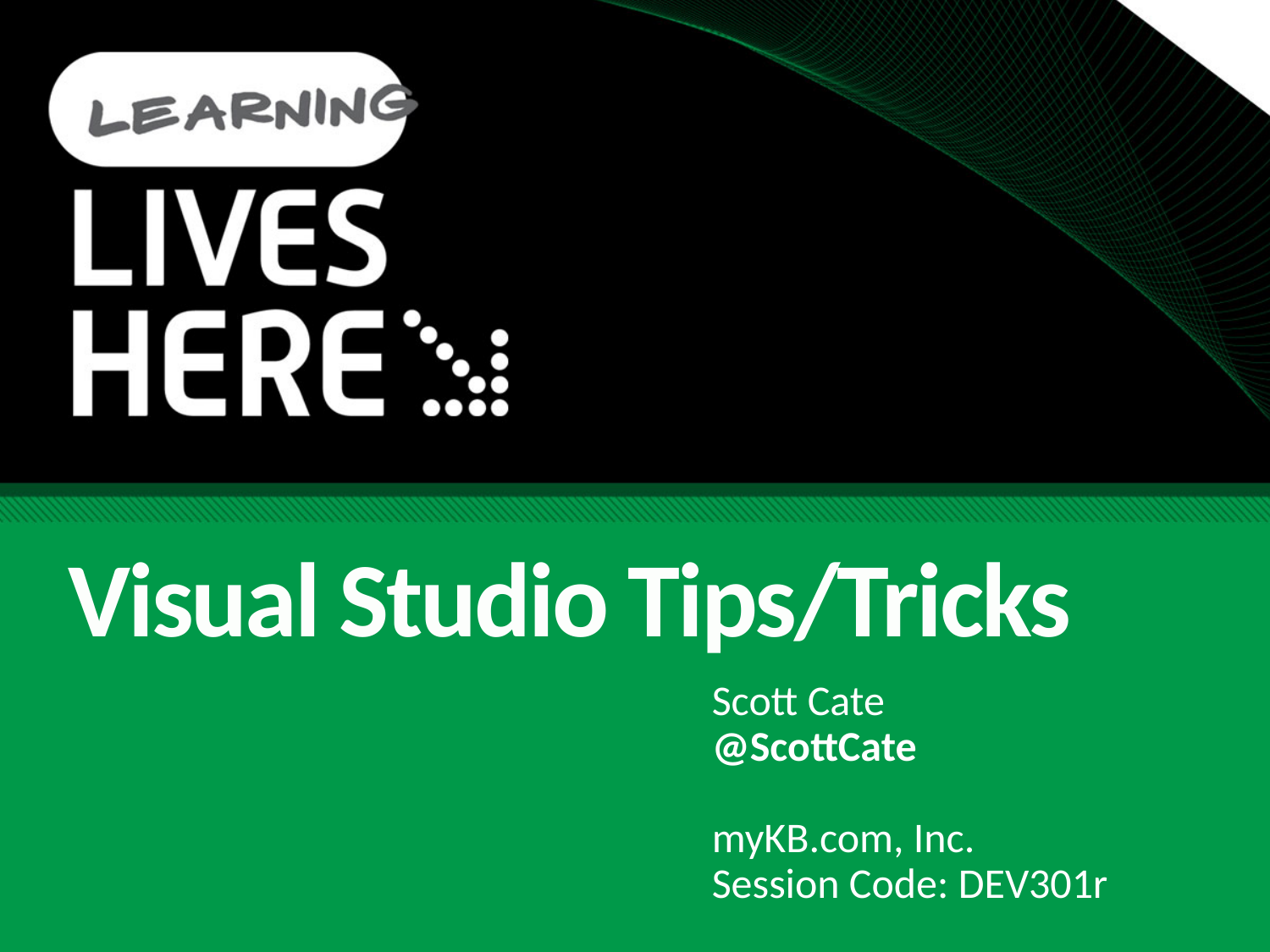

# Visual Studio Tips/Tricks
Scott Cate
@ScottCate

myKB.com, Inc.
Session Code: DEV301r